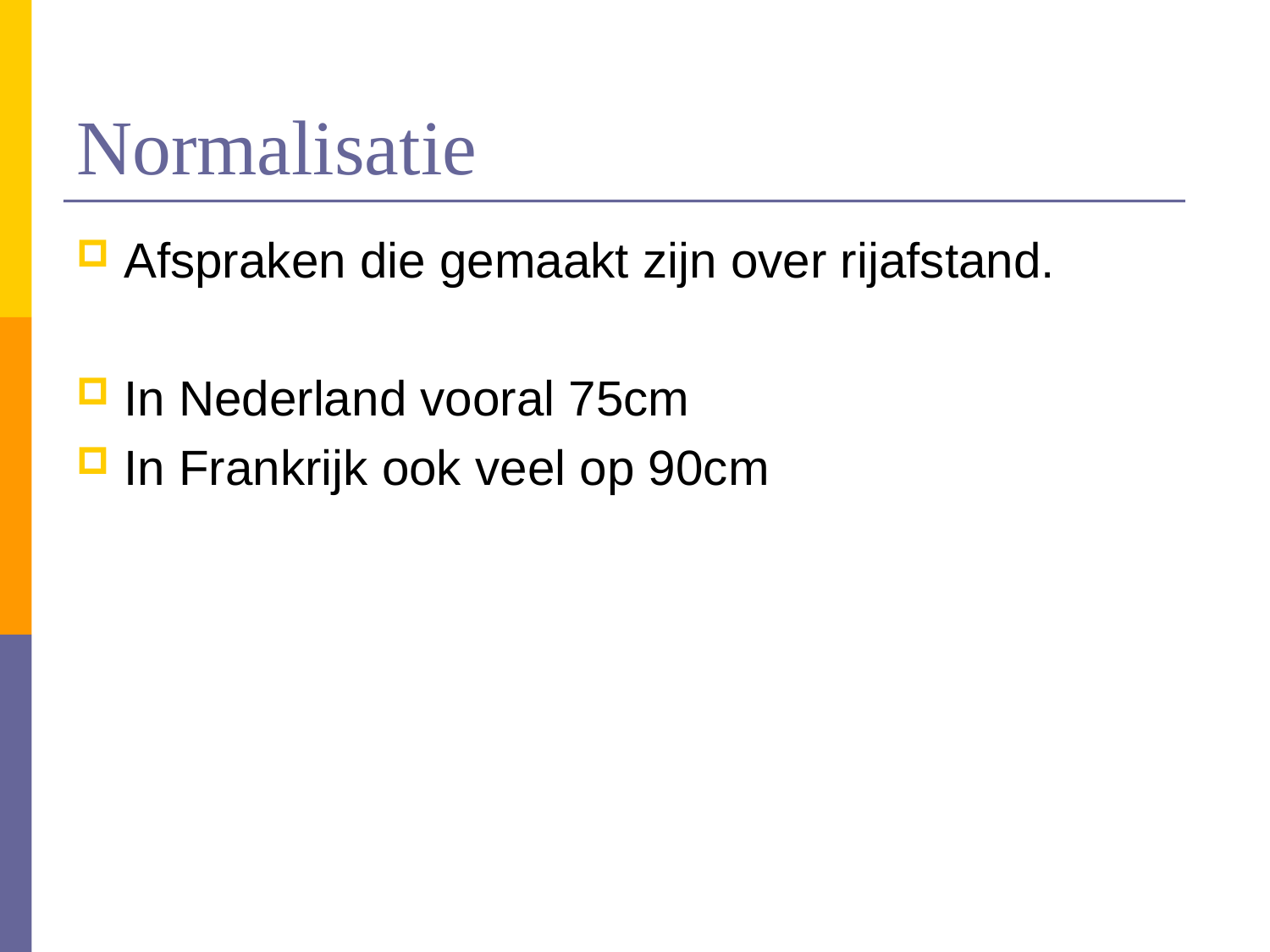

# Normalisatie
Afspraken die gemaakt zijn over rijafstand.

In Nederland vooral 75cm
In Frankrijk ook veel op 90cm